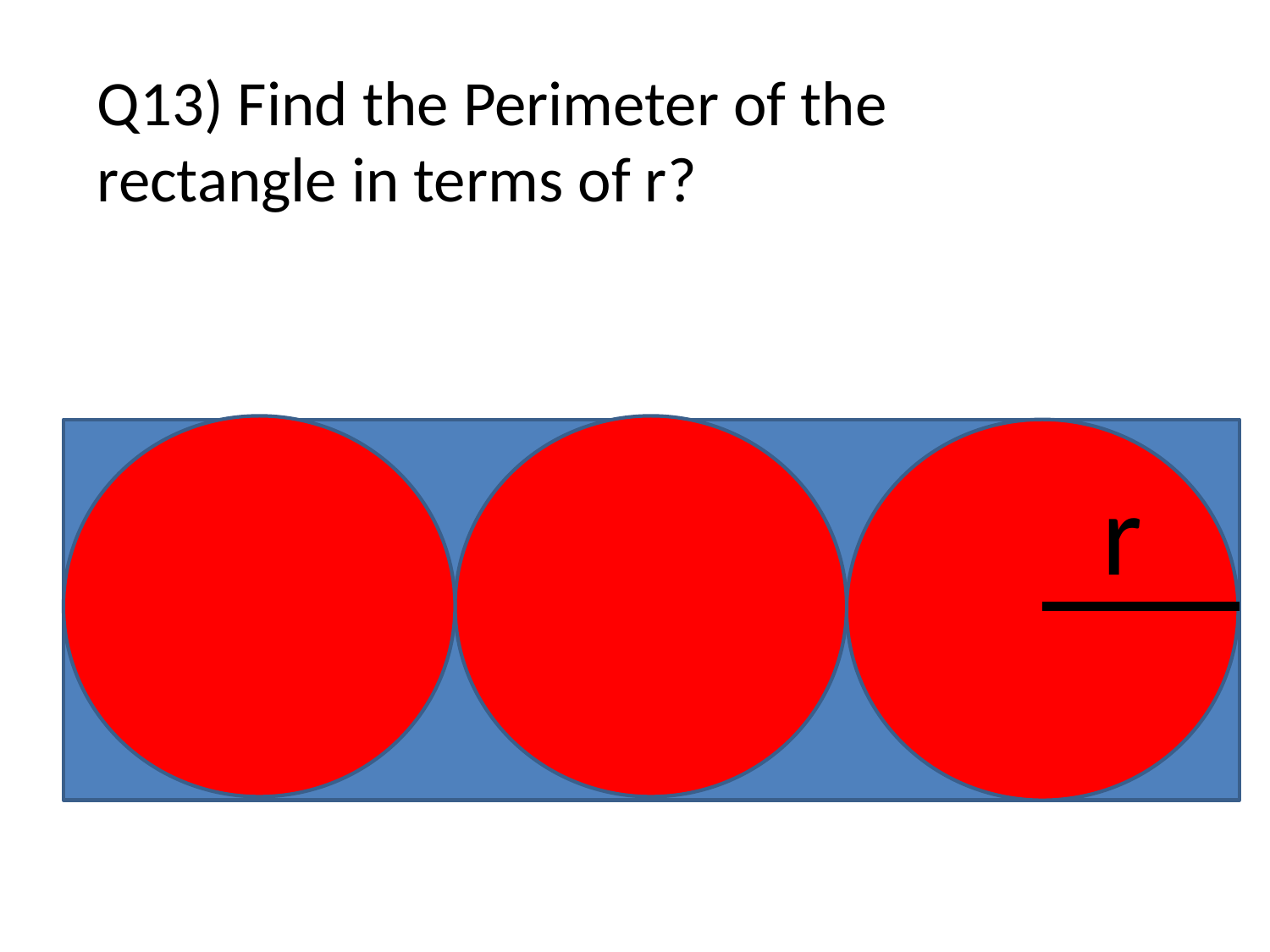

Q13) Find the Perimeter of the rectangle in terms of r?

r
#